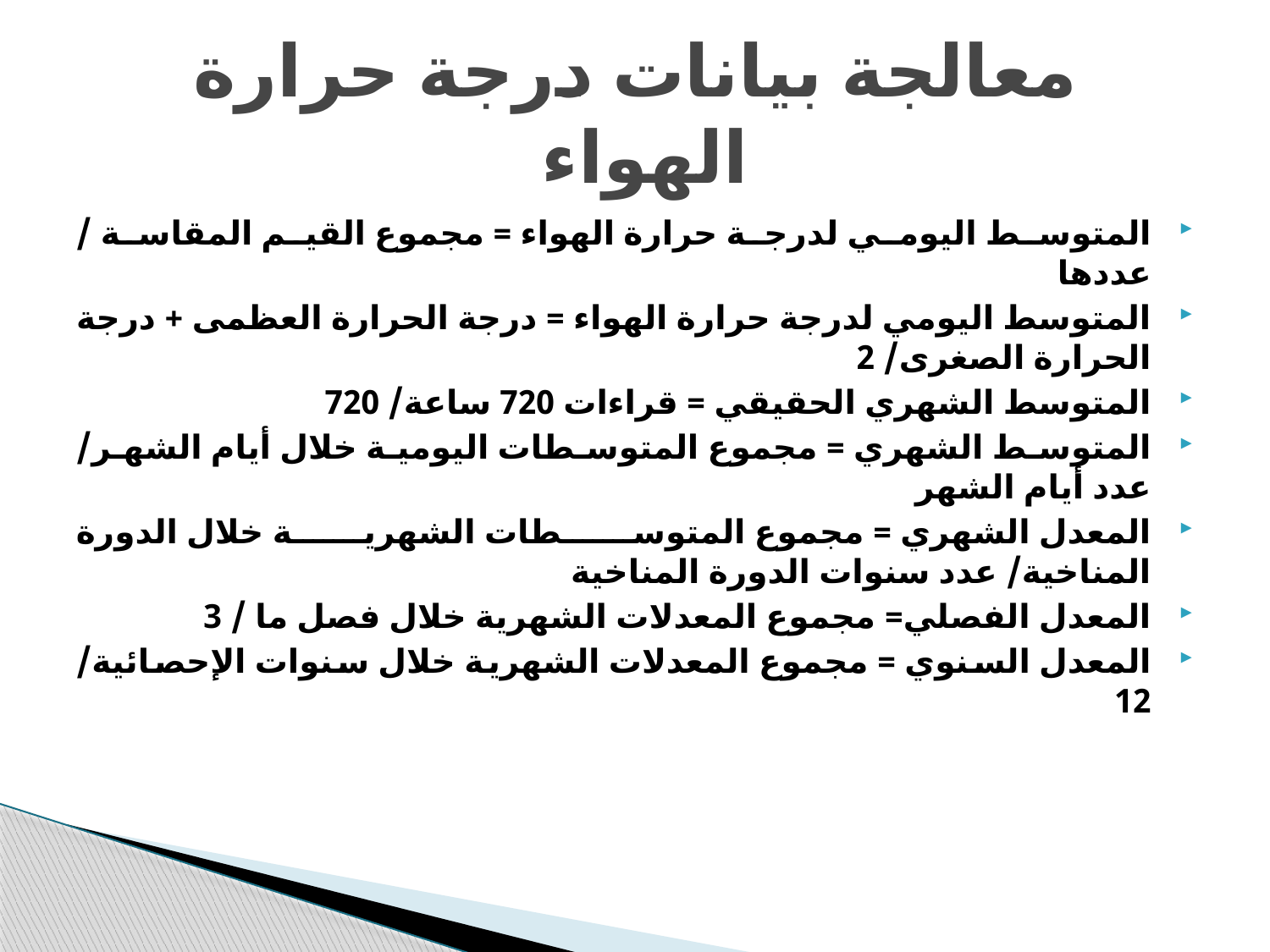

# معالجة بيانات درجة حرارة الهواء
المتوسط اليومي لدرجة حرارة الهواء = مجموع القيم المقاسة / عددها
المتوسط اليومي لدرجة حرارة الهواء = درجة الحرارة العظمى + درجة الحرارة الصغرى/ 2
المتوسط الشهري الحقيقي = قراءات 720 ساعة/ 720
المتوسط الشهري = مجموع المتوسطات اليومية خلال أيام الشهر/ عدد أيام الشهر
المعدل الشهري = مجموع المتوسطات الشهرية خلال الدورة المناخية/ عدد سنوات الدورة المناخية
المعدل الفصلي= مجموع المعدلات الشهرية خلال فصل ما / 3
المعدل السنوي = مجموع المعدلات الشهرية خلال سنوات الإحصائية/ 12